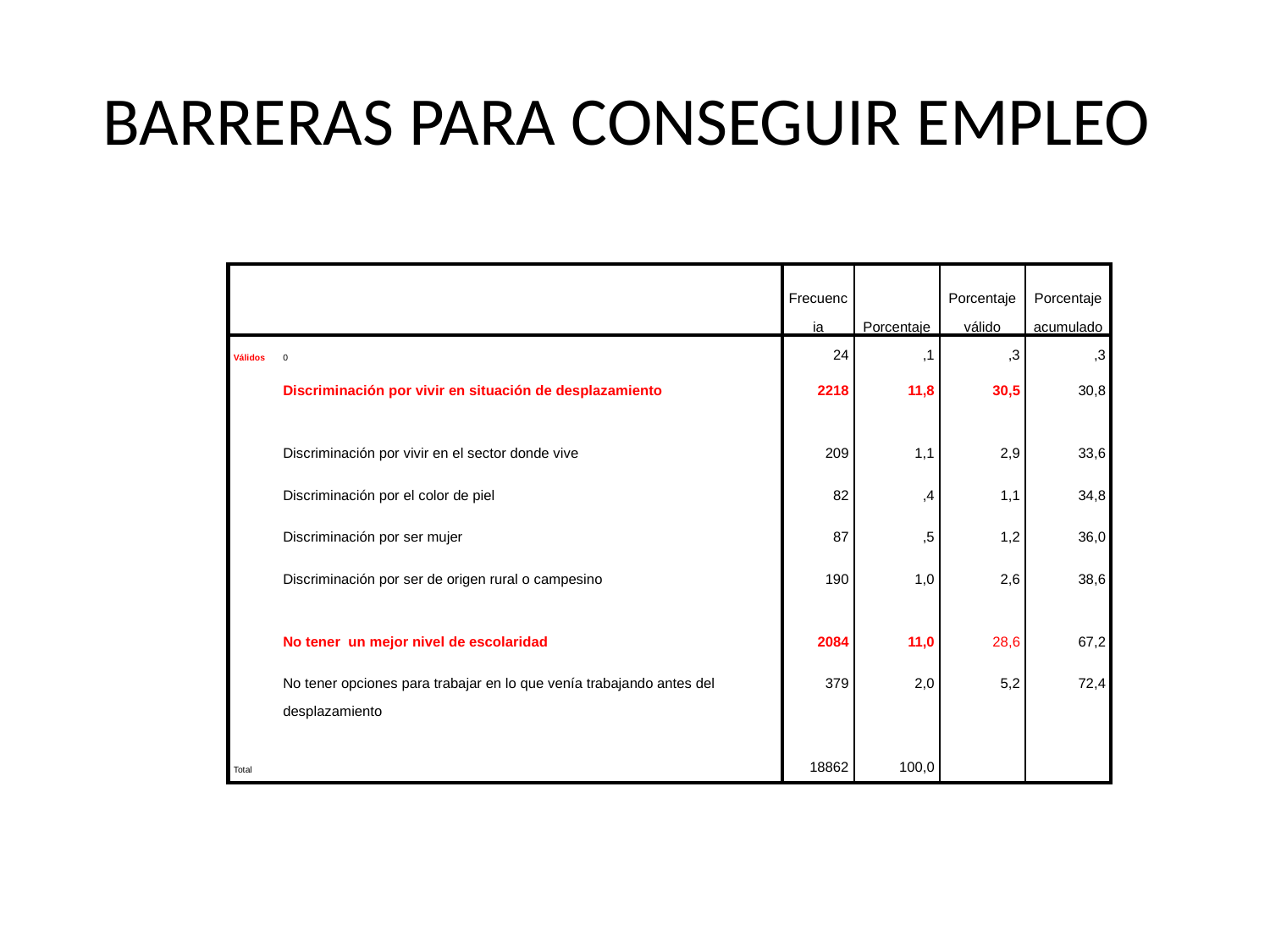

# BARRERAS PARA CONSEGUIR EMPLEO
|  |  |  |  |  |  |
| --- | --- | --- | --- | --- | --- |
|  |  | Frecuencia | Porcentaje | Porcentaje válido | Porcentaje acumulado |
| Válidos | 0 | 24 | ,1 | ,3 | ,3 |
|  | Discriminación por vivir en situación de desplazamiento | 2218 | 11,8 | 30,5 | 30,8 |
|  | Discriminación por vivir en el sector donde vive | 209 | 1,1 | 2,9 | 33,6 |
|  | Discriminación por el color de piel | 82 | ,4 | 1,1 | 34,8 |
|  | Discriminación por ser mujer | 87 | ,5 | 1,2 | 36,0 |
|  | Discriminación por ser de origen rural o campesino | 190 | 1,0 | 2,6 | 38,6 |
|  | No tener un mejor nivel de escolaridad | 2084 | 11,0 | 28,6 | 67,2 |
|  | No tener opciones para trabajar en lo que venía trabajando antes del desplazamiento | 379 | 2,0 | 5,2 | 72,4 |
| Total |  | 18862 | 100,0 |  |  |